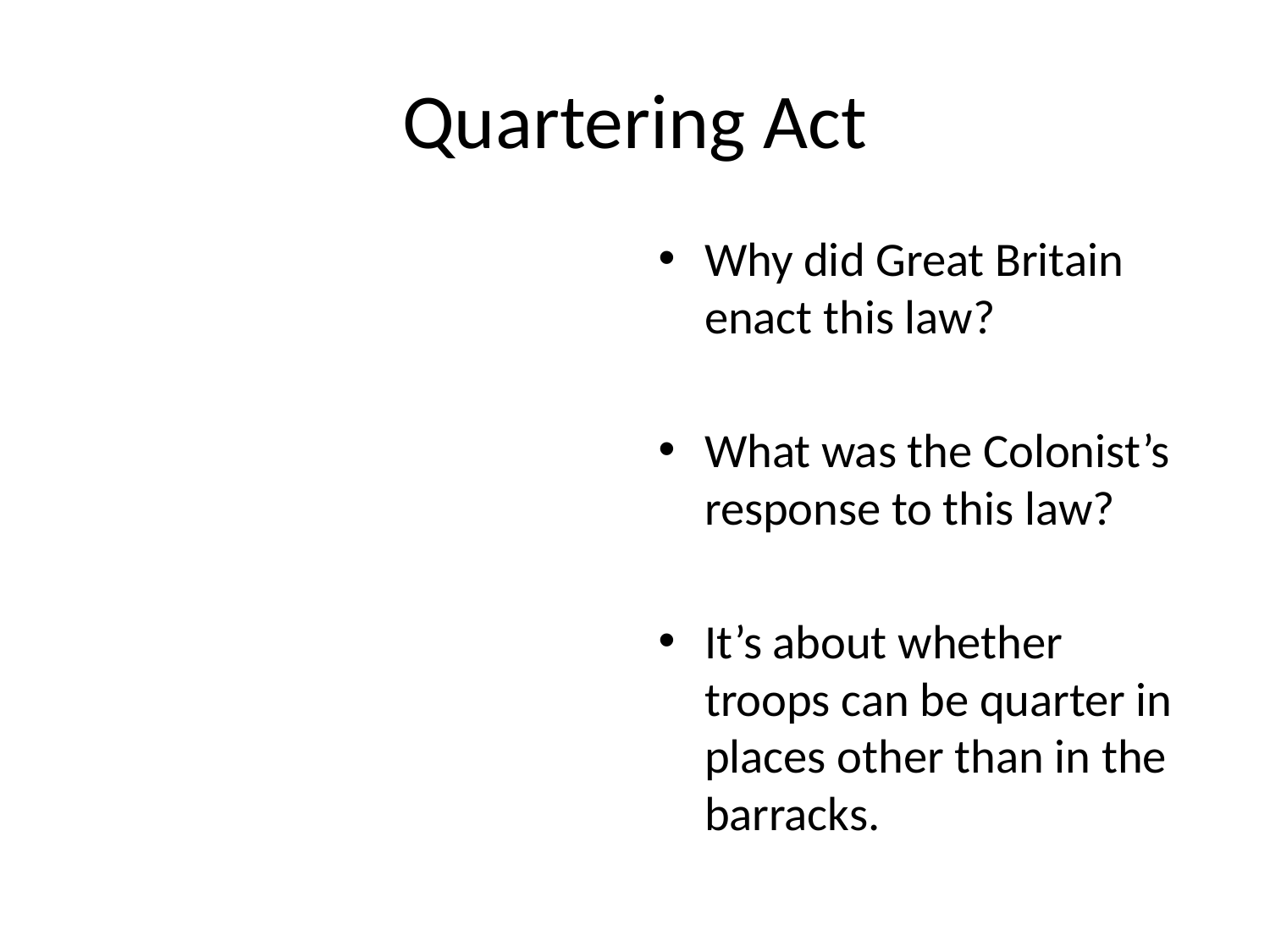

# Quartering Act

Why did Great Britain enact this law?

What was the Colonist’s response to this law?

It’s about whether troops can be quarter in places other than in the barracks.